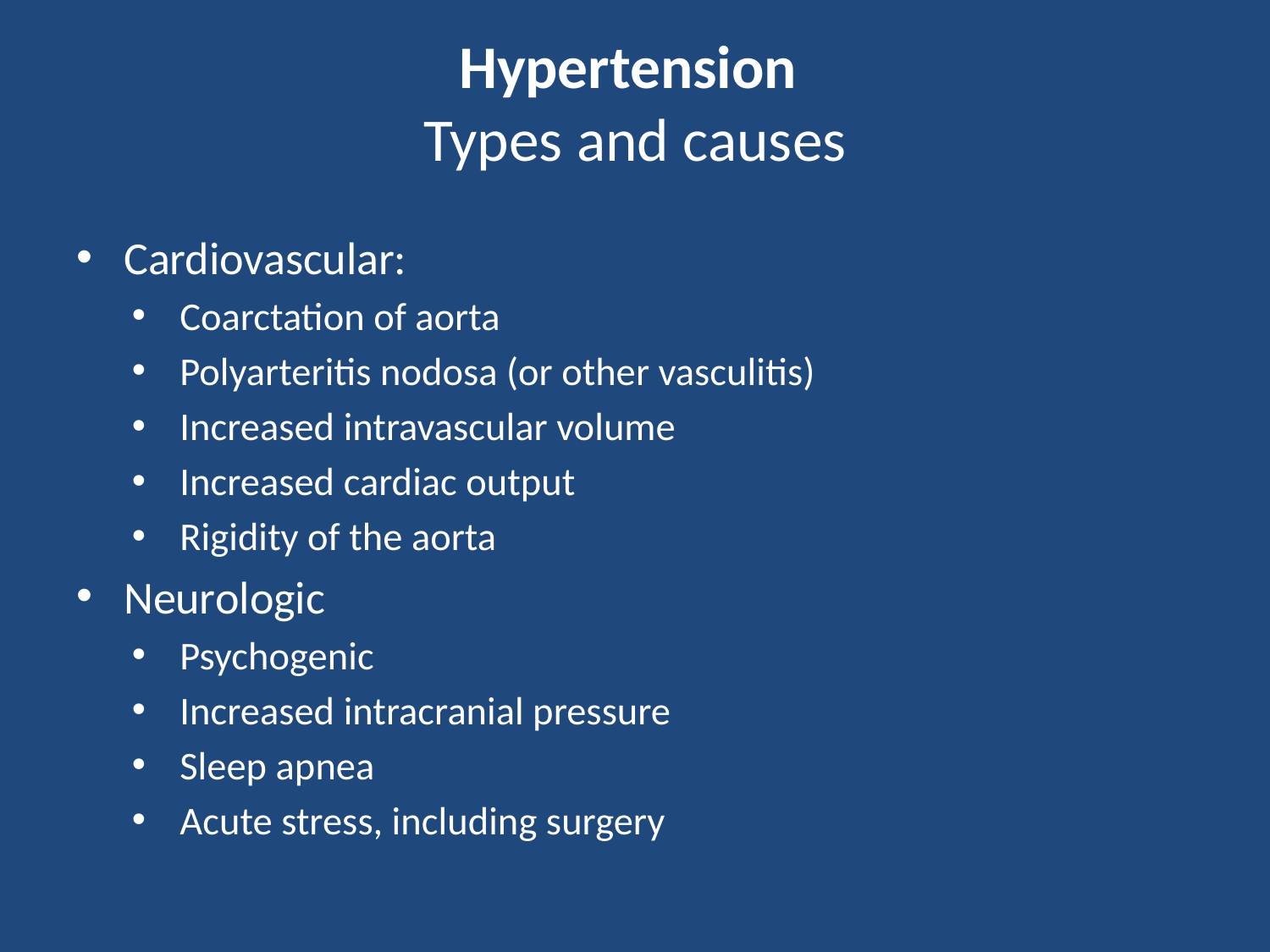

Hypertension
Types and causes
Cardiovascular:
Coarctation of aorta
Polyarteritis nodosa (or other vasculitis)
Increased intravascular volume
Increased cardiac output
Rigidity of the aorta
Neurologic
Psychogenic
Increased intracranial pressure
Sleep apnea
Acute stress, including surgery